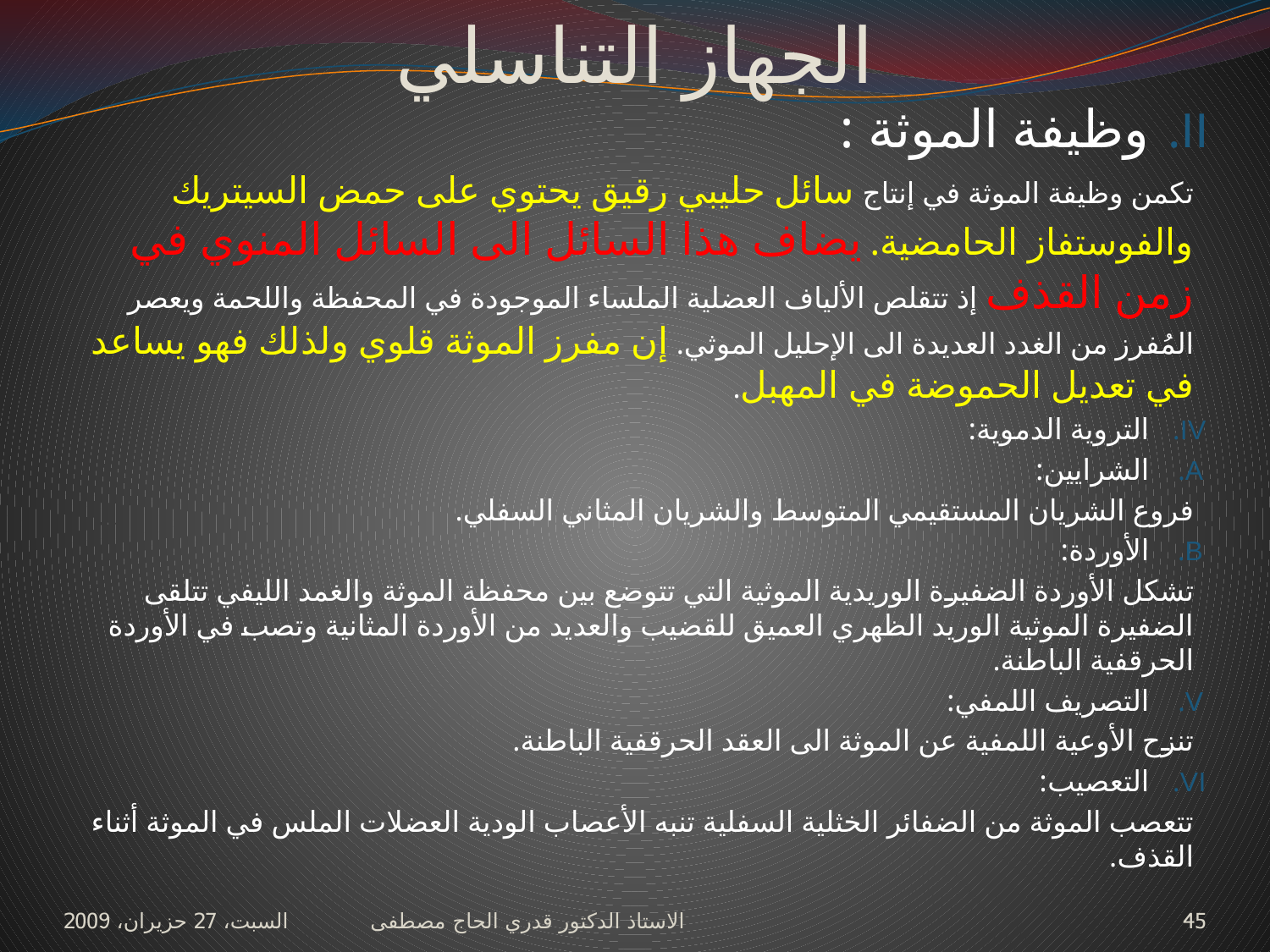

# الجهاز التناسلي
وظيفة الموثة :
تكمن وظيفة الموثة في إنتاج سائل حليبي رقيق يحتوي على حمض السيتريك والفوستفاز الحامضية. يضاف هذا السائل الى السائل المنوي في زمن القذف إذ تتقلص الألياف العضلية الملساء الموجودة في المحفظة واللحمة ويعصر المُفرز من الغدد العديدة الى الإحليل الموثي. إن مفرز الموثة قلوي ولذلك فهو يساعد في تعديل الحموضة في المهبل.
التروية الدموية:
الشرايين:
فروع الشريان المستقيمي المتوسط والشريان المثاني السفلي.
الأوردة:
تشكل الأوردة الضفيرة الوريدية الموثية التي تتوضع بين محفظة الموثة والغمد الليفي تتلقى الضفيرة الموثية الوريد الظهري العميق للقضيب والعديد من الأوردة المثانية وتصب في الأوردة الحرقفية الباطنة.
التصريف اللمفي:
تنزح الأوعية اللمفية عن الموثة الى العقد الحرقفية الباطنة.
التعصيب:
تتعصب الموثة من الضفائر الخثلية السفلية تنبه الأعصاب الودية العضلات الملس في الموثة أثناء القذف.

السبت، 27 حزيران، 2009
الاستاذ الدكتور قدري الحاج مصطفى
45